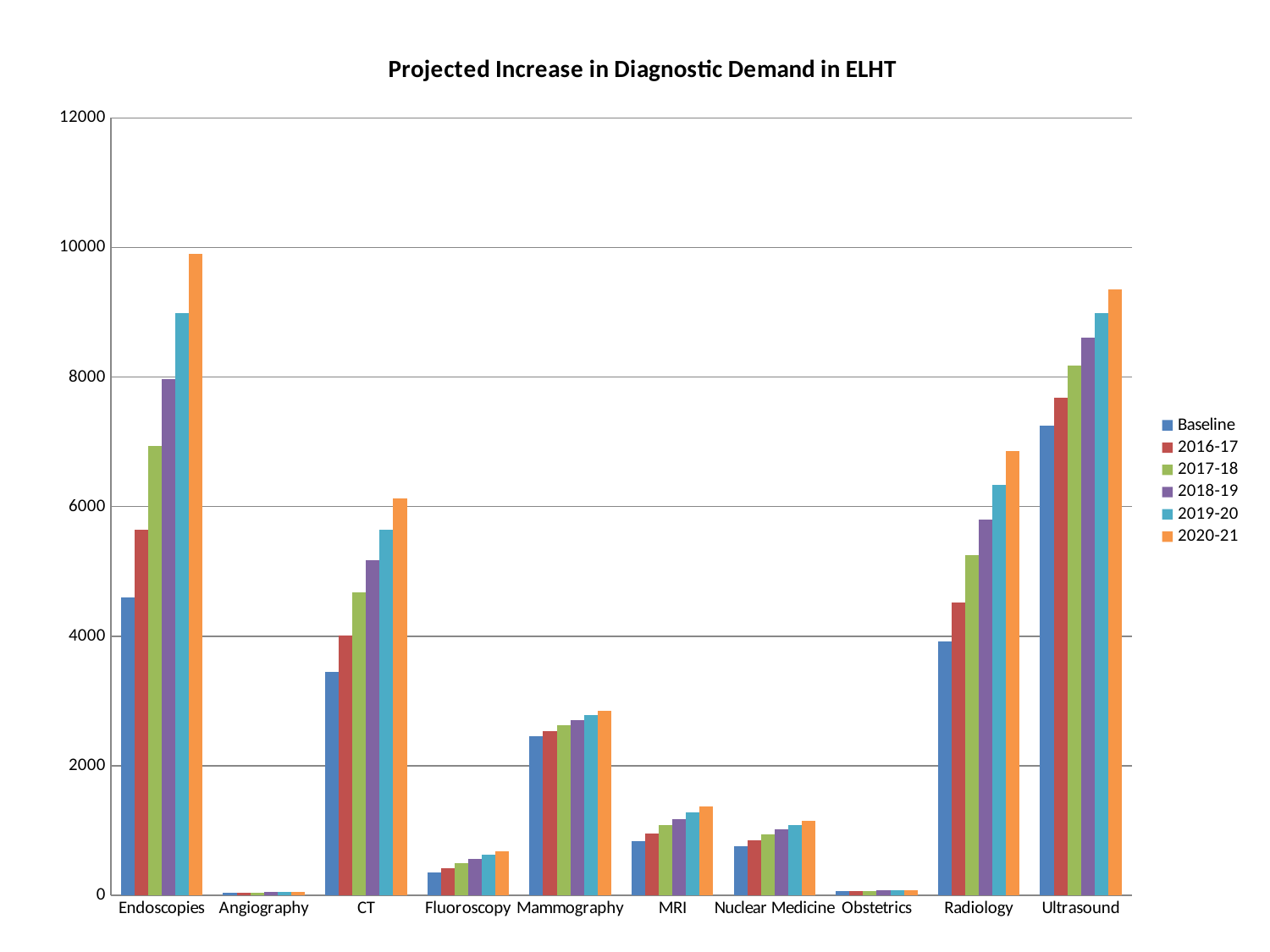

### Chart: Projected Increase in Diagnostic Demand in ELHT

| Category | Baseline | 2016-17 | 2017-18 | 2018-19 | 2019-20 | 2020-21 |
|---|---|---|---|---|---|---|
| Endoscopies | 4592.0 | 5638.0 | 6932.0 | 7970.0 | 8981.0 | 9905.0 |
| Angiography | 33.0 | 36.0 | 42.0 | 47.0 | 51.0 | 55.0 |
| CT | 3446.0 | 4007.0 | 4676.0 | 5171.0 | 5649.0 | 6125.0 |
| Fluoroscopy | 349.0 | 415.0 | 496.0 | 561.0 | 624.0 | 680.0 |
| Mammography | 2451.0 | 2533.0 | 2621.0 | 2710.0 | 2785.0 | 2847.0 |
| MRI | 839.0 | 951.0 | 1084.0 | 1182.0 | 1274.0 | 1367.0 |
| Nuclear Medicine | 764.0 | 846.0 | 941.0 | 1016.0 | 1086.0 | 1152.0 |
| Obstetrics | 60.0 | 64.0 | 68.0 | 72.0 | 75.0 | 79.0 |
| Radiology | 3918.0 | 4524.0 | 5248.0 | 5805.0 | 6340.0 | 6858.0 |
| Ultrasound | 7247.0 | 7685.0 | 8178.0 | 8607.0 | 8991.0 | 9347.0 |